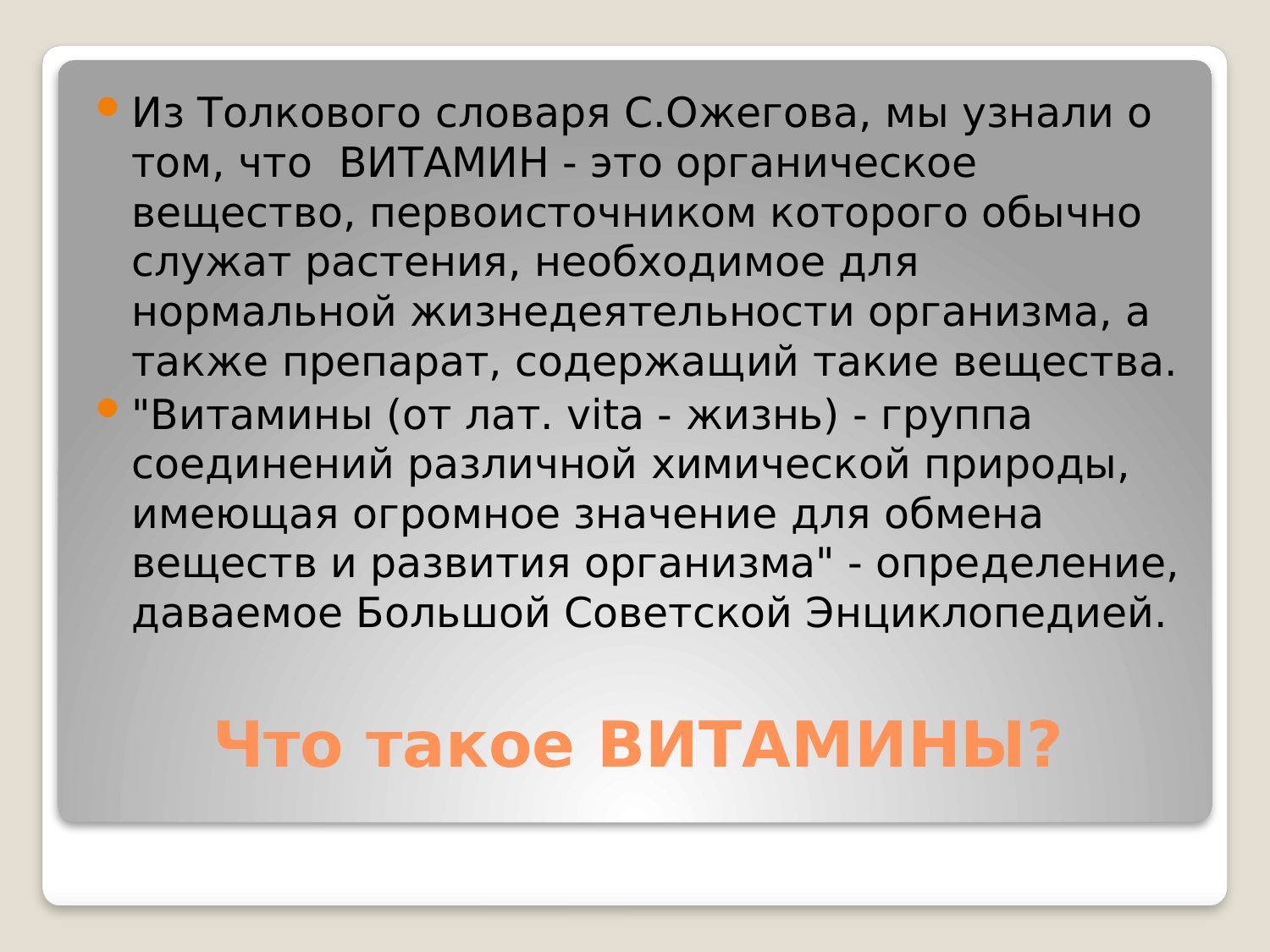

Из Толкового словаря С.Ожегова, мы узнали о том, что  ВИТАМИН - это органическое вещество, первоисточником которого обычно служат растения, необходимое для нормальной жизнедеятельности организма, а также препарат, содержащий такие вещества.
"Витамины (от лат. vita - жизнь) - группа соединений различной химической природы, имеющая огромное значение для обмена веществ и развития организма" - определение, даваемое Большой Советской Энциклопедией.
# Что такое ВИТАМИНЫ?